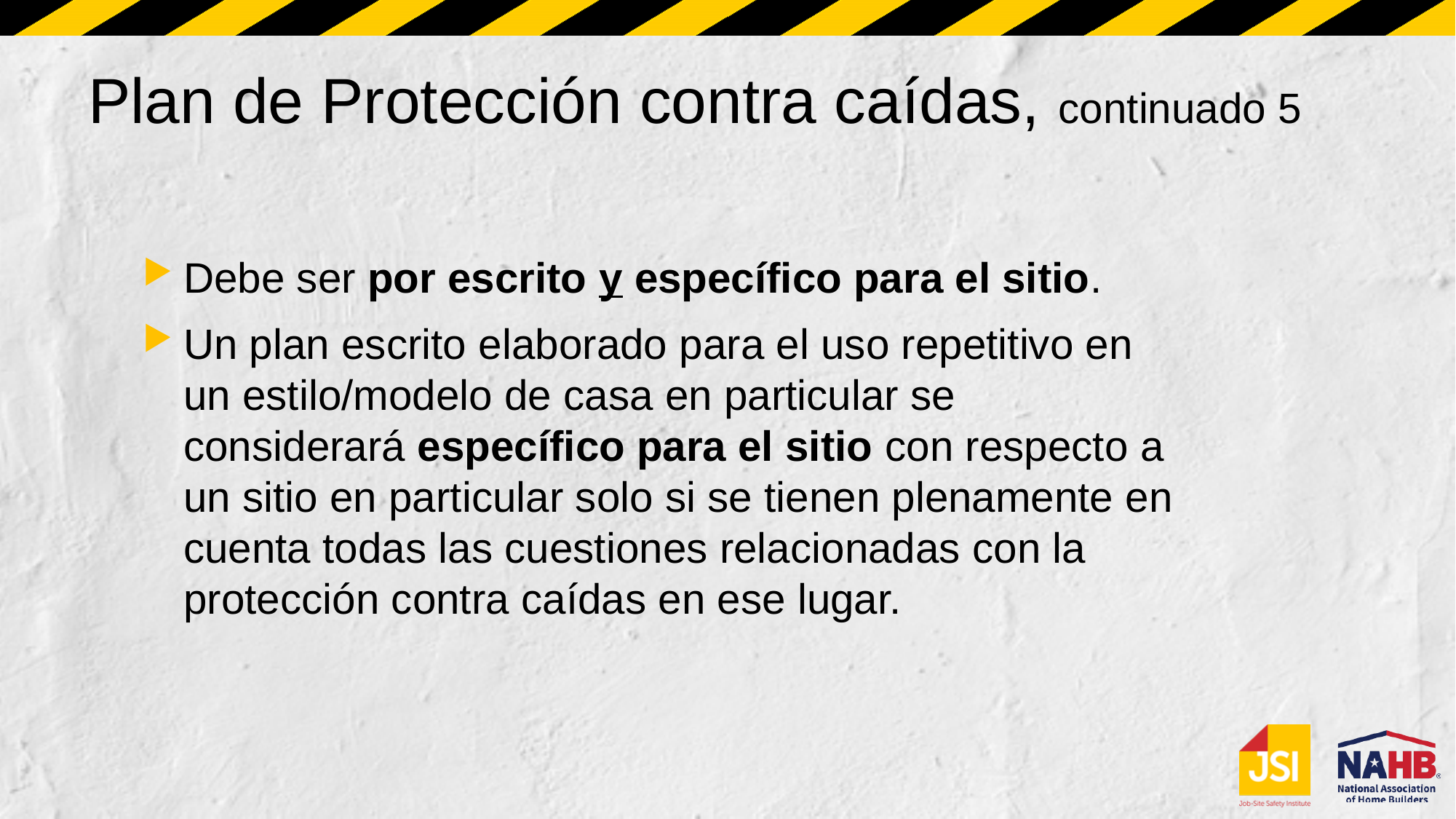

# Plan de Protección contra caídas, continuado 5
Debe ser por escrito y específico para el sitio.
Un plan escrito elaborado para el uso repetitivo en un estilo/modelo de casa en particular se considerará específico para el sitio con respecto a un sitio en particular solo si se tienen plenamente en cuenta todas las cuestiones relacionadas con la protección contra caídas en ese lugar.